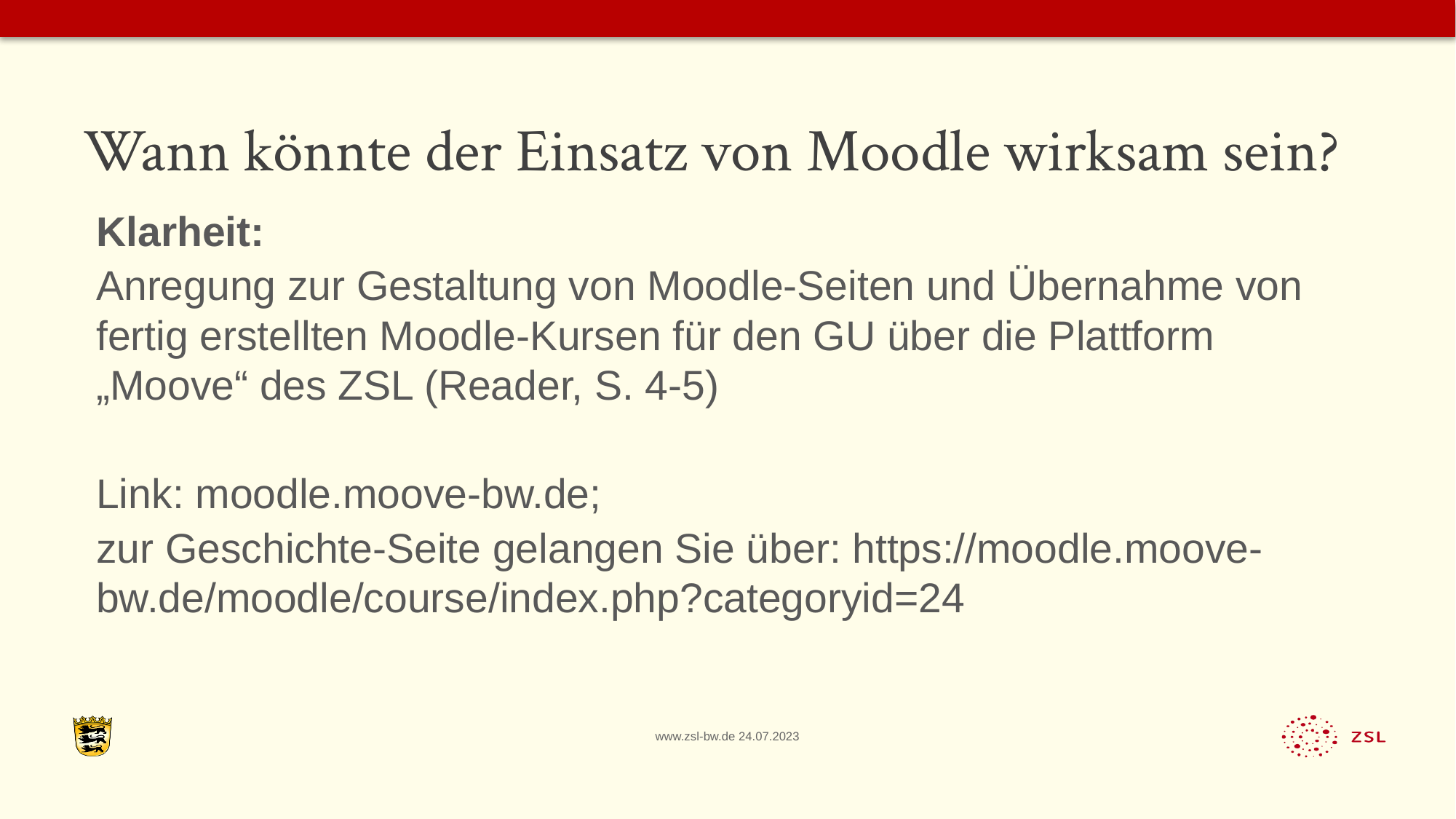

# Wann könnte der Einsatz von Moodle wirksam sein?
Klarheit:
Anregung zur Gestaltung von Moodle-Seiten und Übernahme von fertig erstellten Moodle-Kursen für den GU über die Plattform „Moove“ des ZSL (Reader, S. 4-5)

Link: moodle.moove-bw.de;
zur Geschichte-Seite gelangen Sie über: https://moodle.moove-bw.de/moodle/course/index.php?categoryid=24